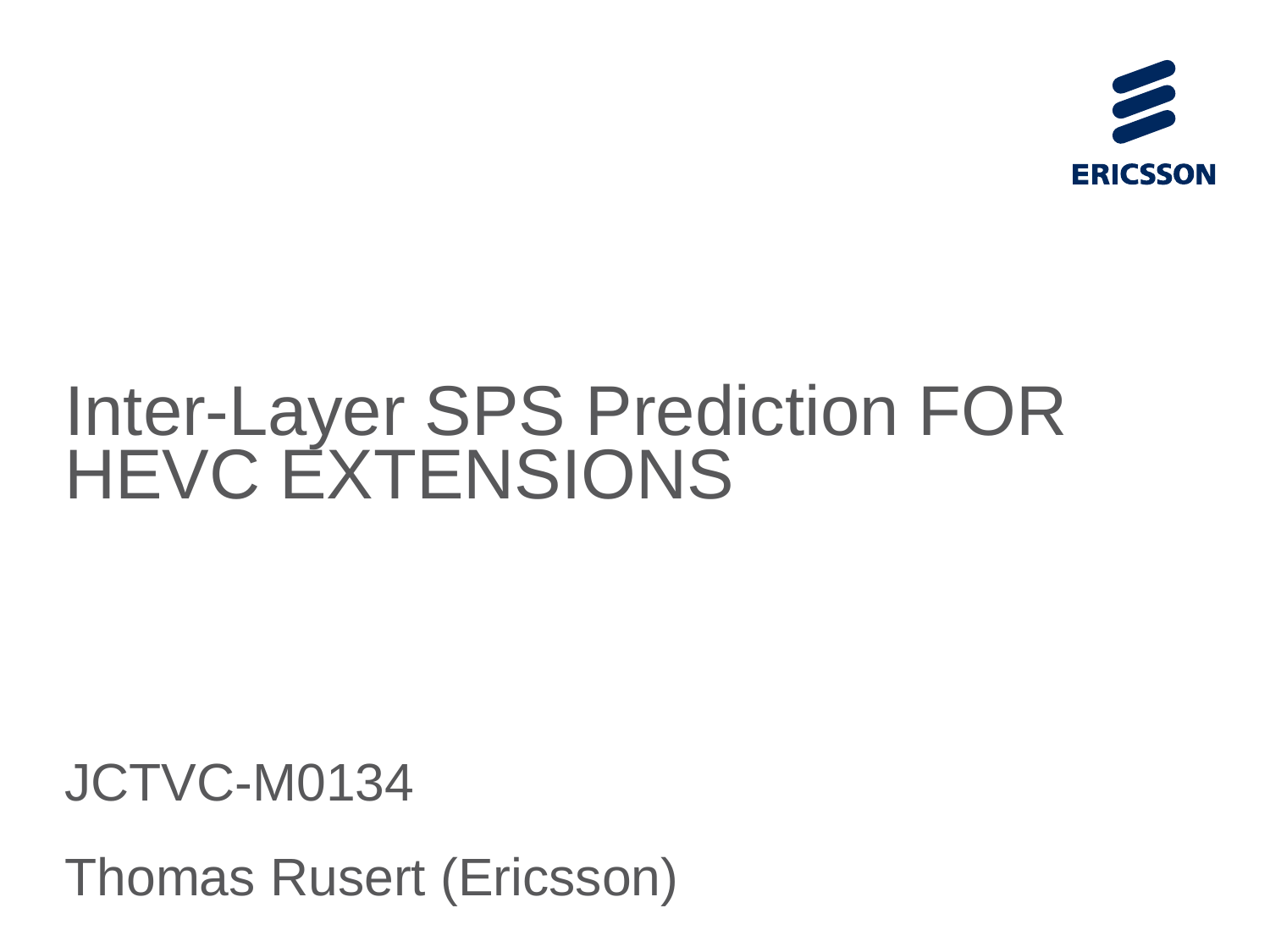

# Inter-Layer SPS Prediction FOR HEVC EXTENSIONS
JCTVC-M0134

Thomas Rusert (Ericsson)